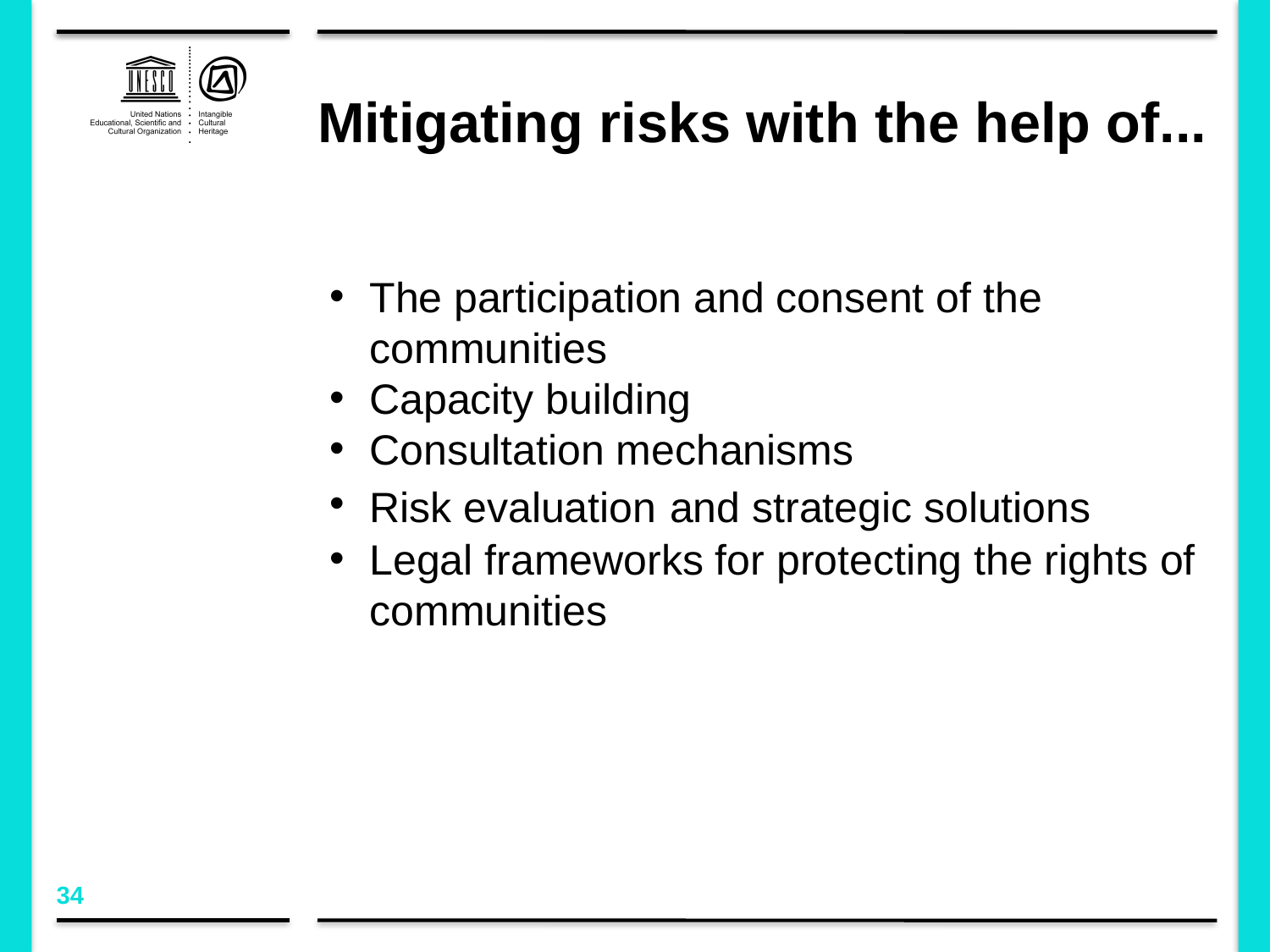

# Mitigating risks with the help of...
The participation and consent of the communities
Capacity building
Consultation mechanisms
Risk evaluation and strategic solutions
Legal frameworks for protecting the rights of communities